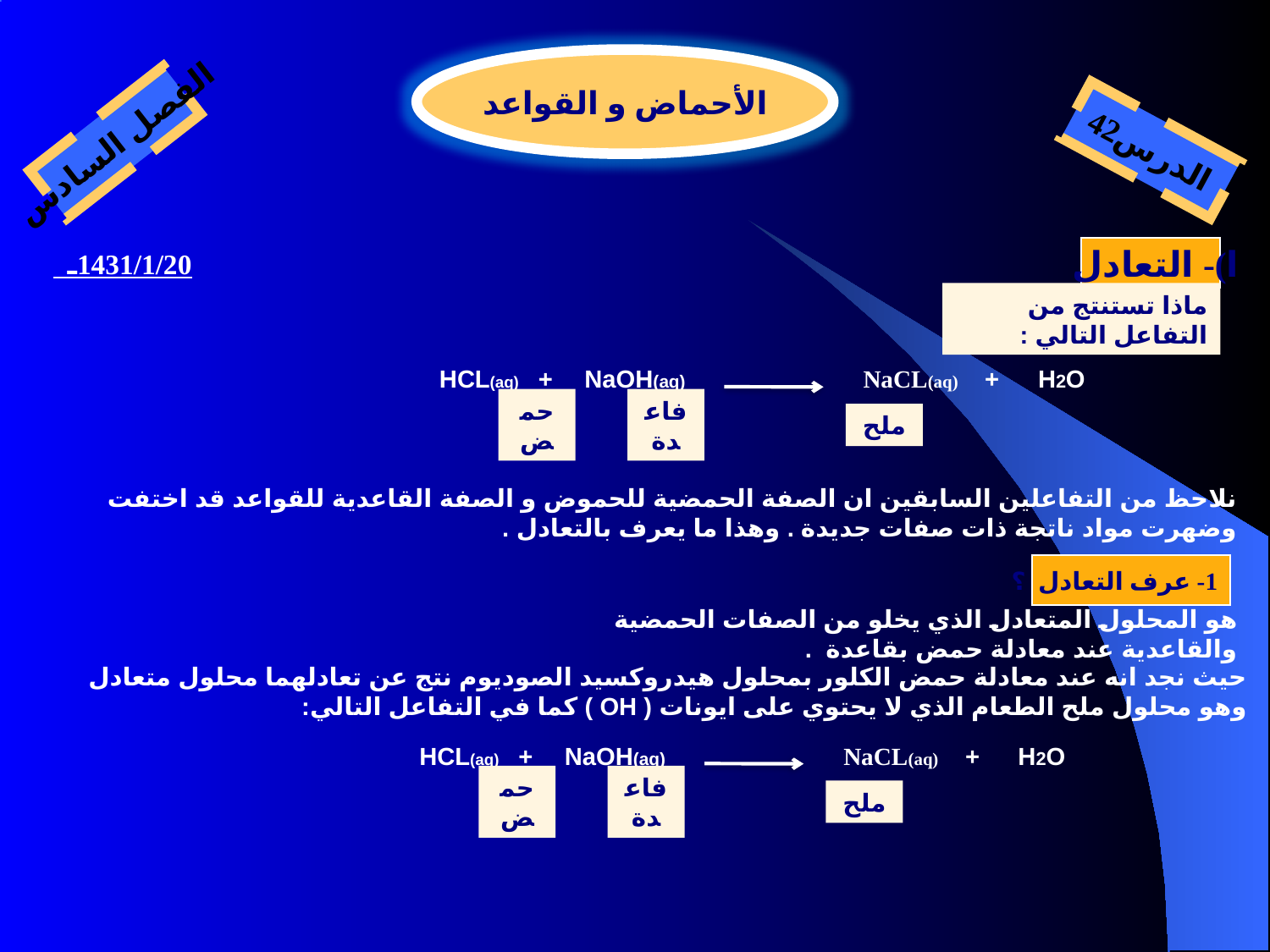

الأحماض و القواعد
الفصل السادس
الدرس42
ا)- التعادل
1431/1/20ـ
ماذا تستنتج من التفاعل التالي :
HCL(aq)
+
NaOH(aq)
NaCL(aq)
+
H2O
حمض
فاعدة
ملح
نلاحظ من التفاعلين السابقين ان الصفة الحمضية للحموض و الصفة القاعدية للقواعد قد اختفت وضهرت مواد ناتجة ذات صفات جديدة . وهذا ما يعرف بالتعادل .
1- عرف التعادل  ؟
هو المحلول المتعادل الذي يخلو من الصفات الحمضية والقاعدية عند معادلة حمض بقاعدة  .
حيث نجد انه عند معادلة حمض الكلور بمحلول هيدروكسيد الصوديوم نتج عن تعادلهما محلول متعادل وهو محلول ملح الطعام الذي لا يحتوي على ايونات ( OH ) كما في التفاعل التالي:
HCL(aq)
+
NaOH(aq)
NaCL(aq)
+
H2O
حمض
فاعدة
ملح